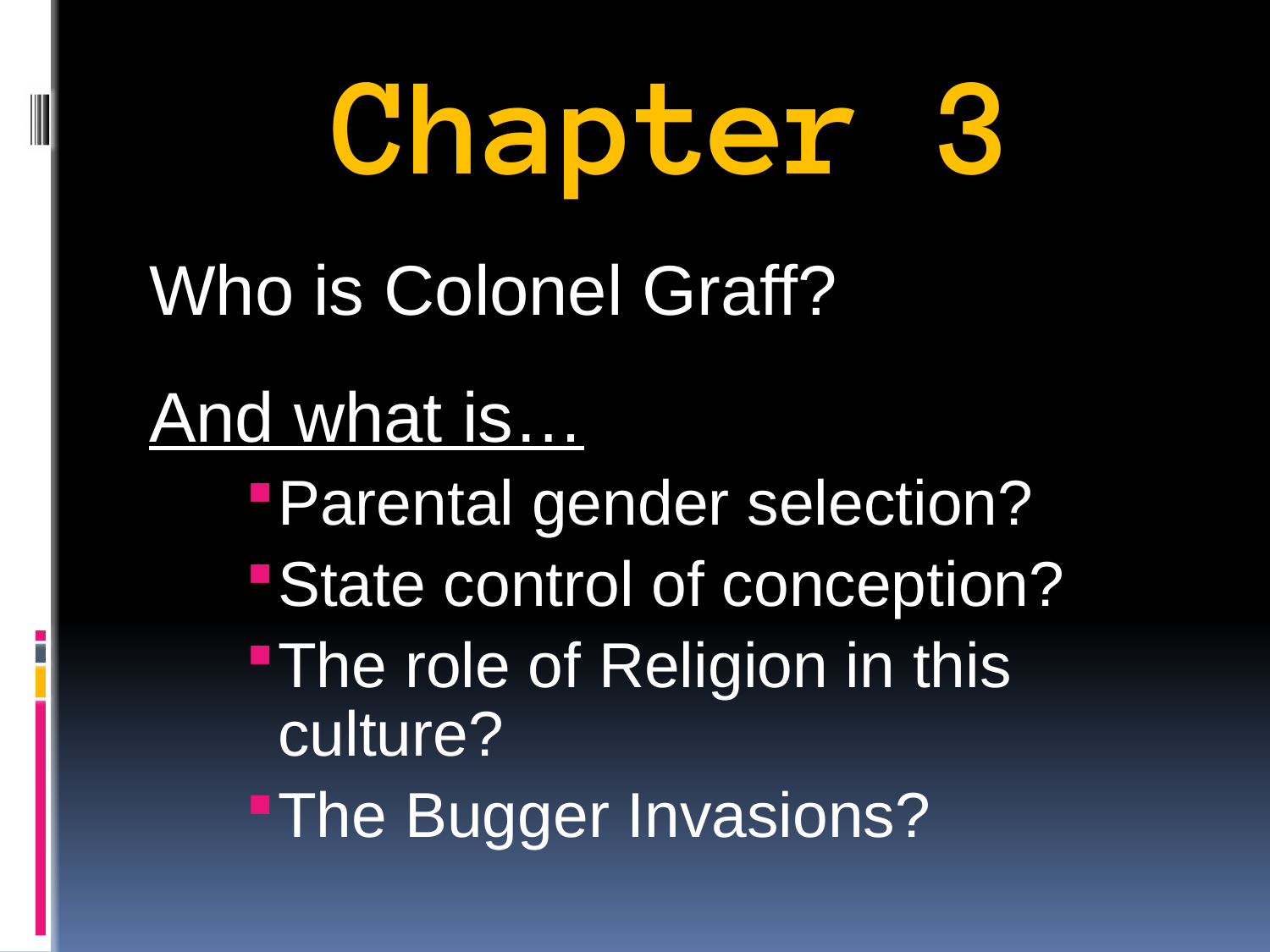

Who is Colonel Graff?

And what is…
Parental gender selection?
State control of conception?
The role of Religion in this culture?
The Bugger Invasions?
Chapter 3